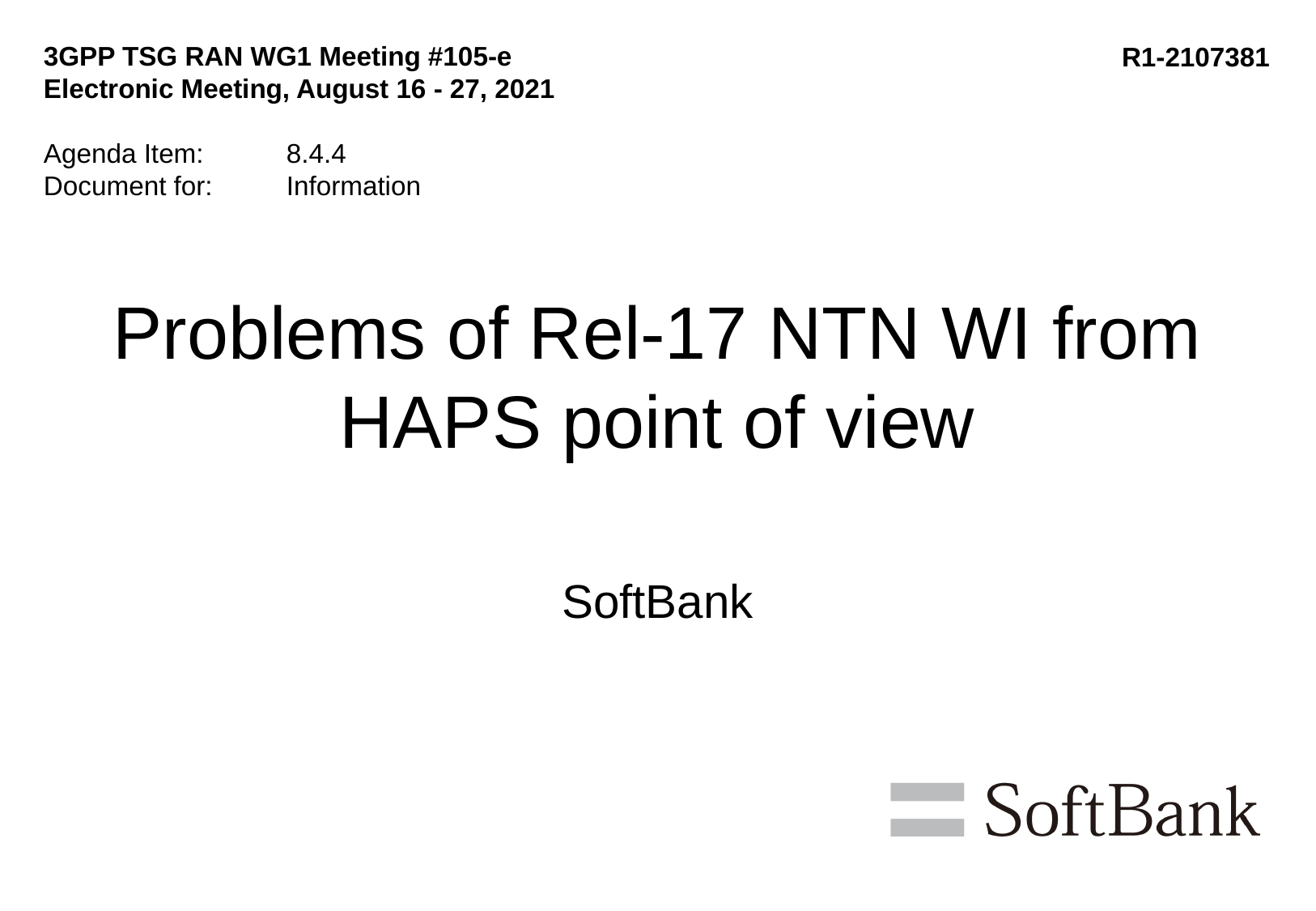

3GPP TSG RAN WG1 Meeting #105-e
Electronic Meeting, August 16 - 27, 2021

Agenda Item:	8.4.4
Document for:	Information
R1-2107381
# Problems of Rel-17 NTN WI from HAPS point of view
SoftBank